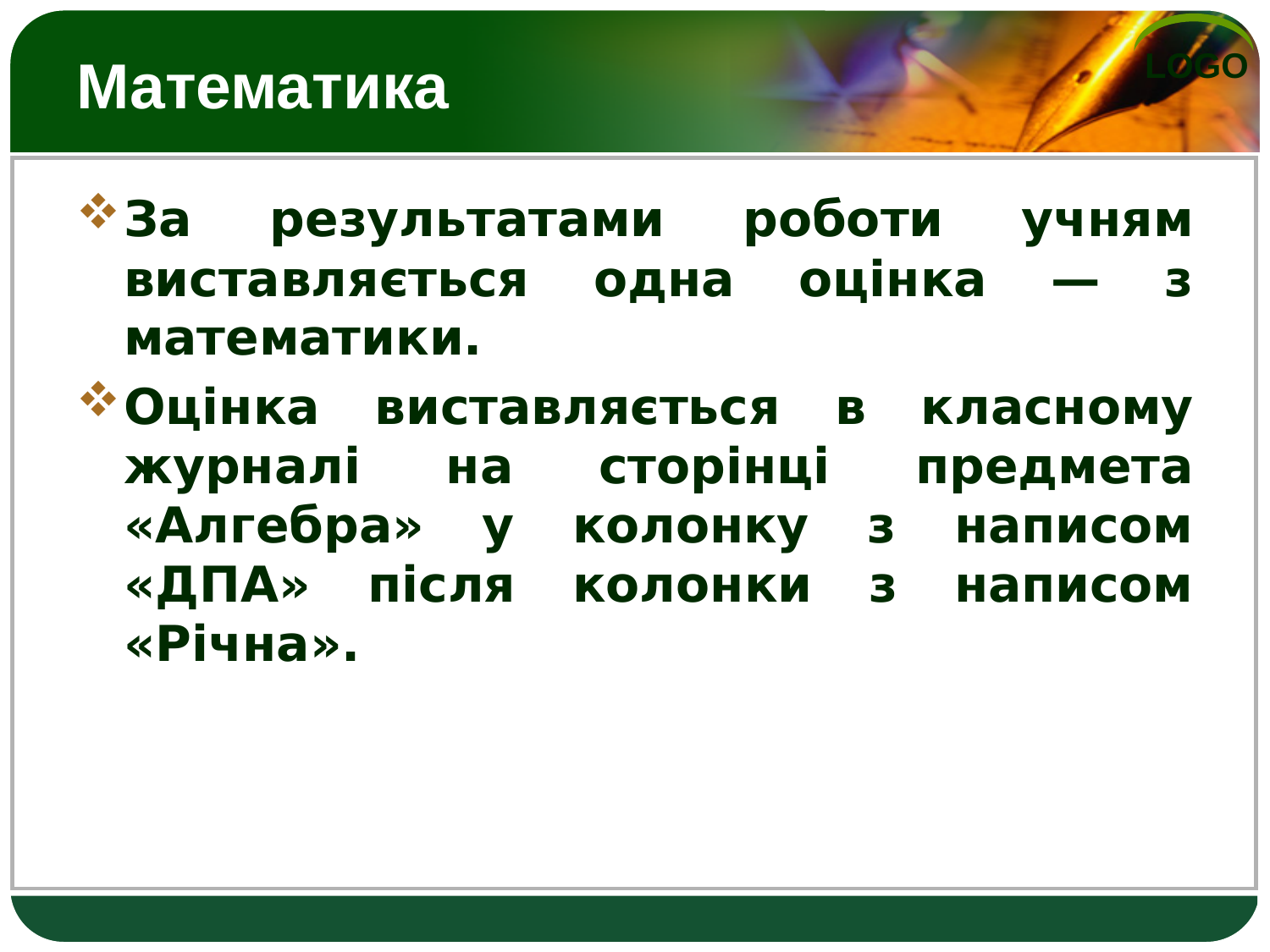

# Математика
За результатами роботи учням виставляється одна оцінка — з математики.
Оцінка виставляється в класному журналі на сторінці предмета «Алгебра» у колонку з написом «ДПА» після колонки з написом «Річна».